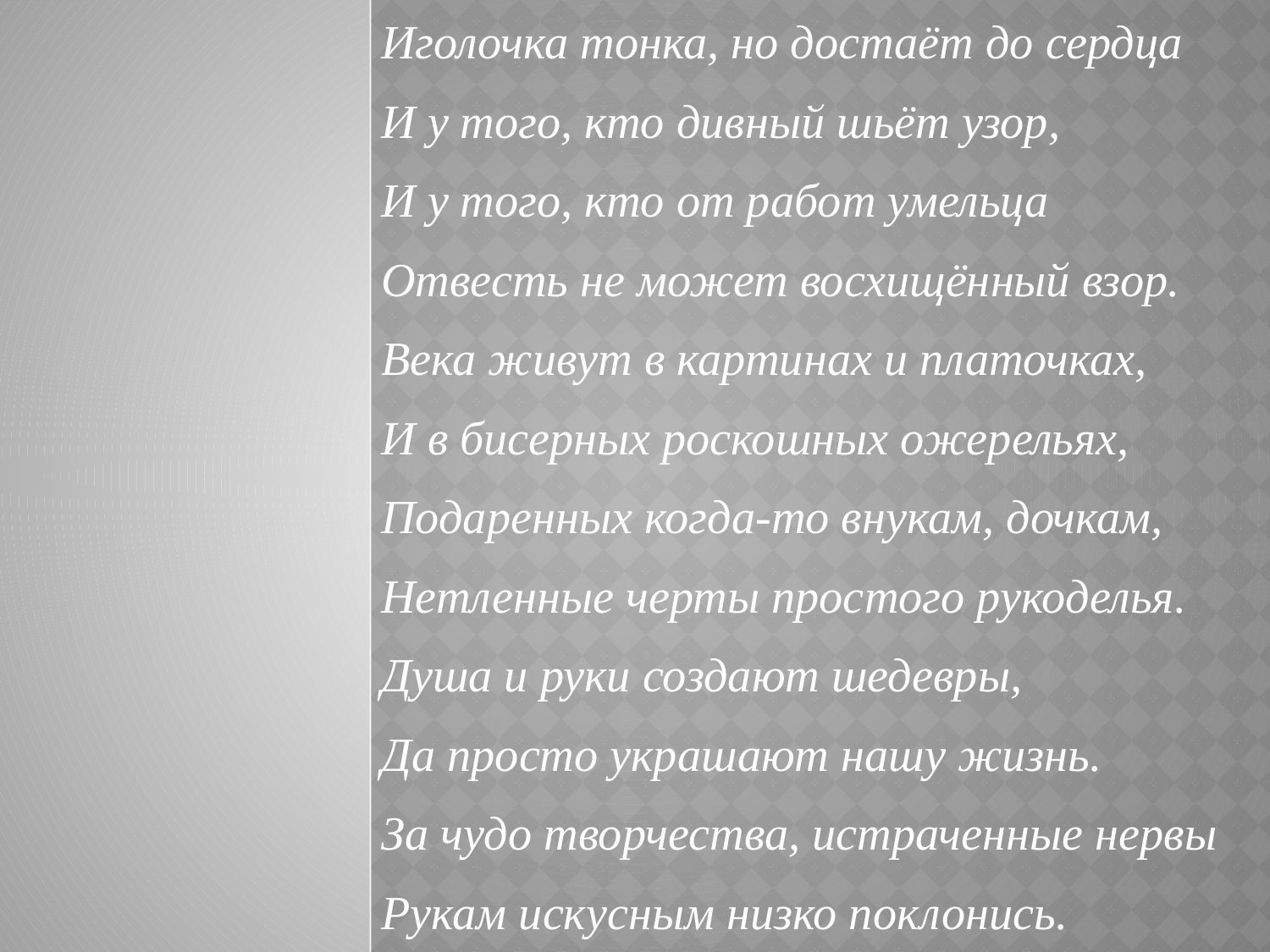

Иголочка тонка, но достаёт до сердца
И у того, кто дивный шьёт узор,
И у того, кто от работ умельца
Отвесть не может восхищённый взор.
Века живут в картинах и платочках,
И в бисерных роскошных ожерельях,
Подаренных когда-то внукам, дочкам,
Нетленные черты простого рукоделья.
Душа и руки создают шедевры,
Да просто украшают нашу жизнь.
За чудо творчества, истраченные нервы
Рукам искусным низко поклонись.